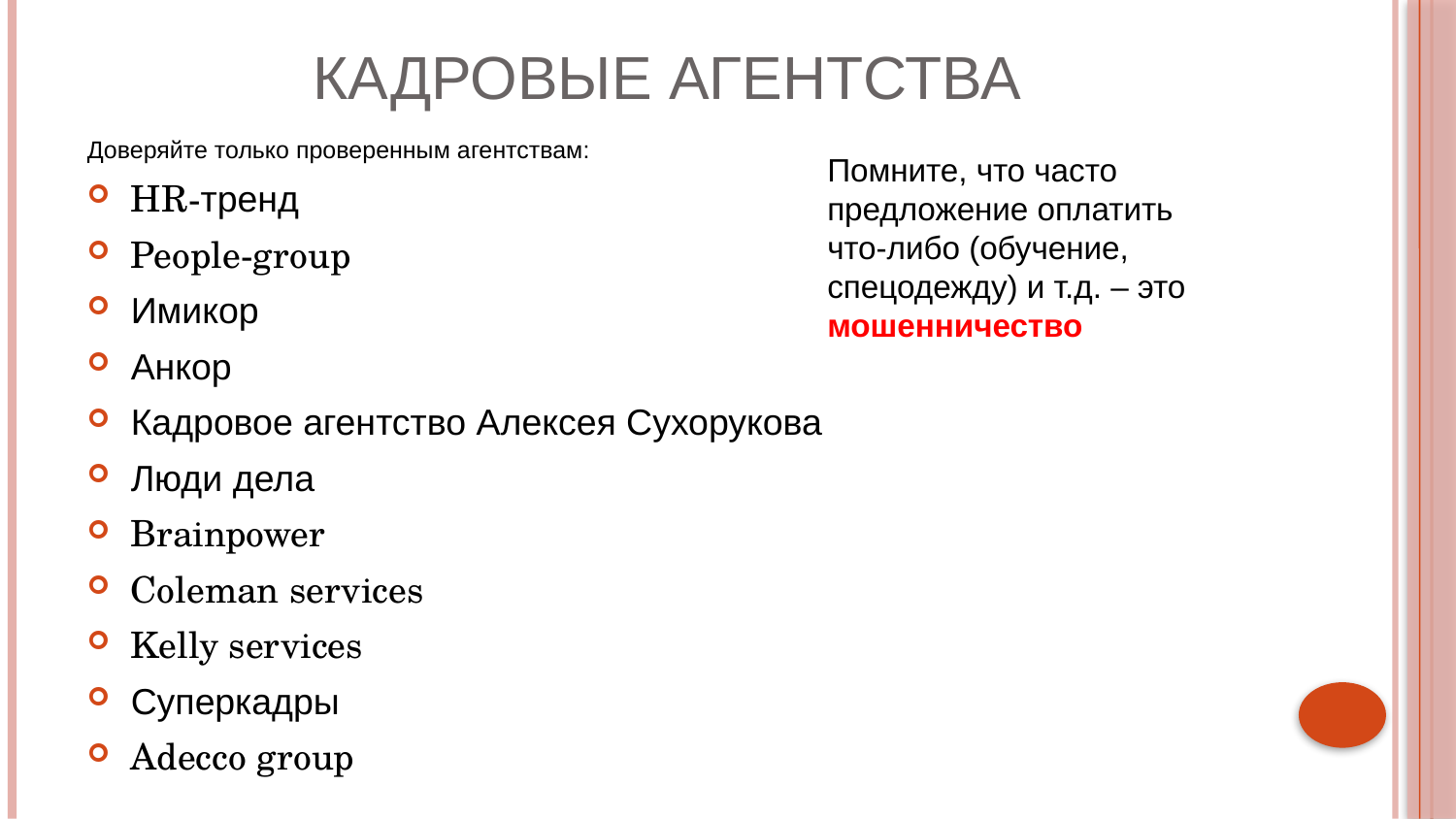

# Кадровые агентства
Доверяйте только проверенным агентствам:
HR-тренд
People-group
Имикор
Анкор
Кадровое агентство Алексея Сухорукова
Люди дела
Brainpower
Coleman services
Kelly services
Суперкадры
Adecco group

Помните, что часто предложение оплатить что-либо (обучение, спецодежду) и т.д. – это мошенничество